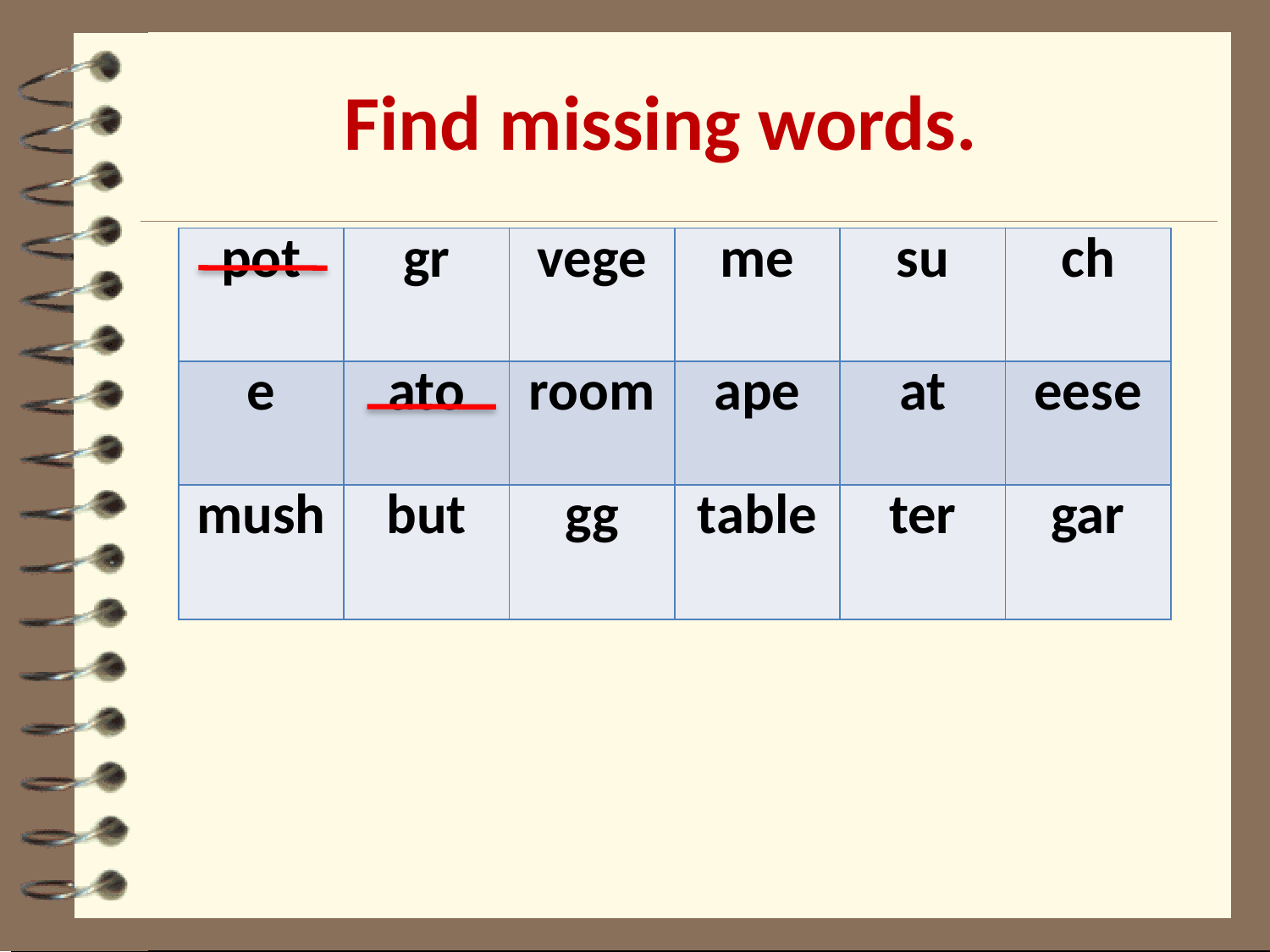

# Find missing words.
| pot | gr | vege | me | su | ch |
| --- | --- | --- | --- | --- | --- |
| e | ato | room | ape | at | eese |
| mush | but | gg | table | ter | gar |